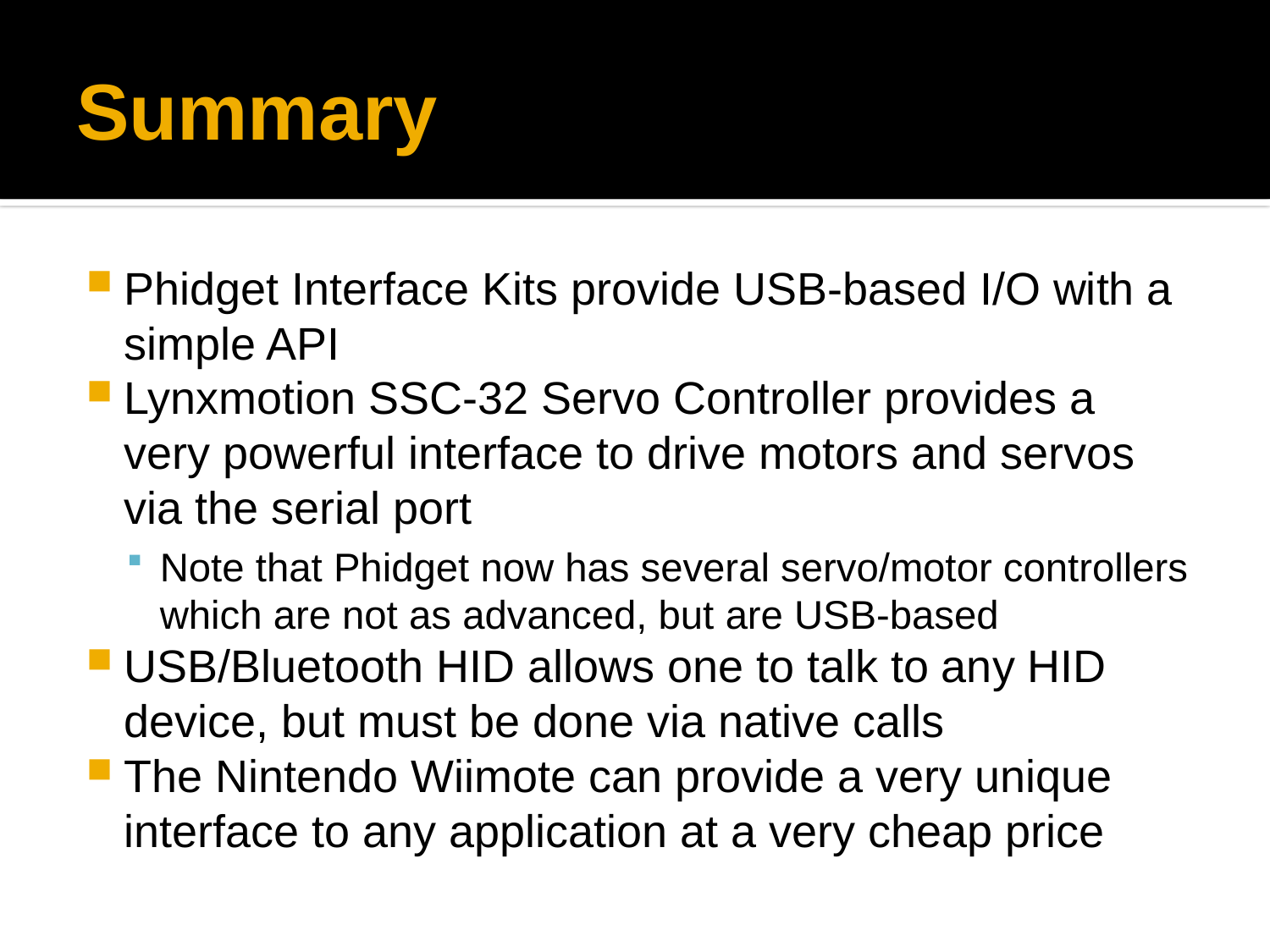

# Summary
Phidget Interface Kits provide USB-based I/O with a simple API
Lynxmotion SSC-32 Servo Controller provides a very powerful interface to drive motors and servos via the serial port
Note that Phidget now has several servo/motor controllers which are not as advanced, but are USB-based
USB/Bluetooth HID allows one to talk to any HID device, but must be done via native calls
The Nintendo Wiimote can provide a very unique interface to any application at a very cheap price